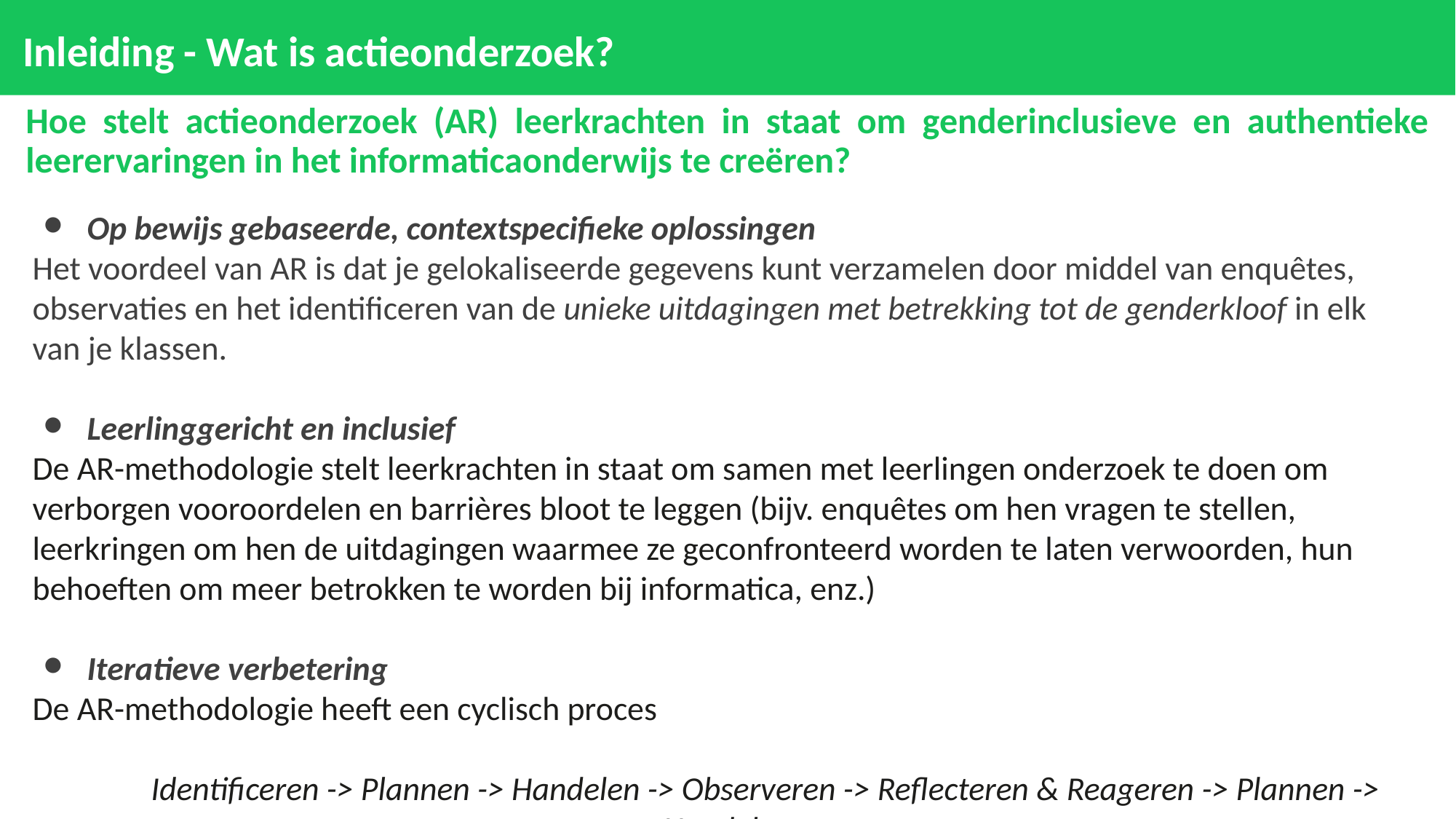

# Inleiding - Wat is actieonderzoek?
Hoe stelt actieonderzoek (AR) leerkrachten in staat om genderinclusieve en authentieke leerervaringen in het informaticaonderwijs te creëren?

Op bewijs gebaseerde, contextspecifieke oplossingen
Het voordeel van AR is dat je gelokaliseerde gegevens kunt verzamelen door middel van enquêtes, observaties en het identificeren van de unieke uitdagingen met betrekking tot de genderkloof in elk van je klassen.

Leerlinggericht en inclusief
De AR-methodologie stelt leerkrachten in staat om samen met leerlingen onderzoek te doen om verborgen vooroordelen en barrières bloot te leggen (bijv. enquêtes om hen vragen te stellen, leerkringen om hen de uitdagingen waarmee ze geconfronteerd worden te laten verwoorden, hun behoeften om meer betrokken te worden bij informatica, enz.)

Iteratieve verbetering
De AR-methodologie heeft een cyclisch proces

 Identificeren -> Plannen -> Handelen -> Observeren -> Reflecteren & Reageren -> Plannen -> Handelen enz.